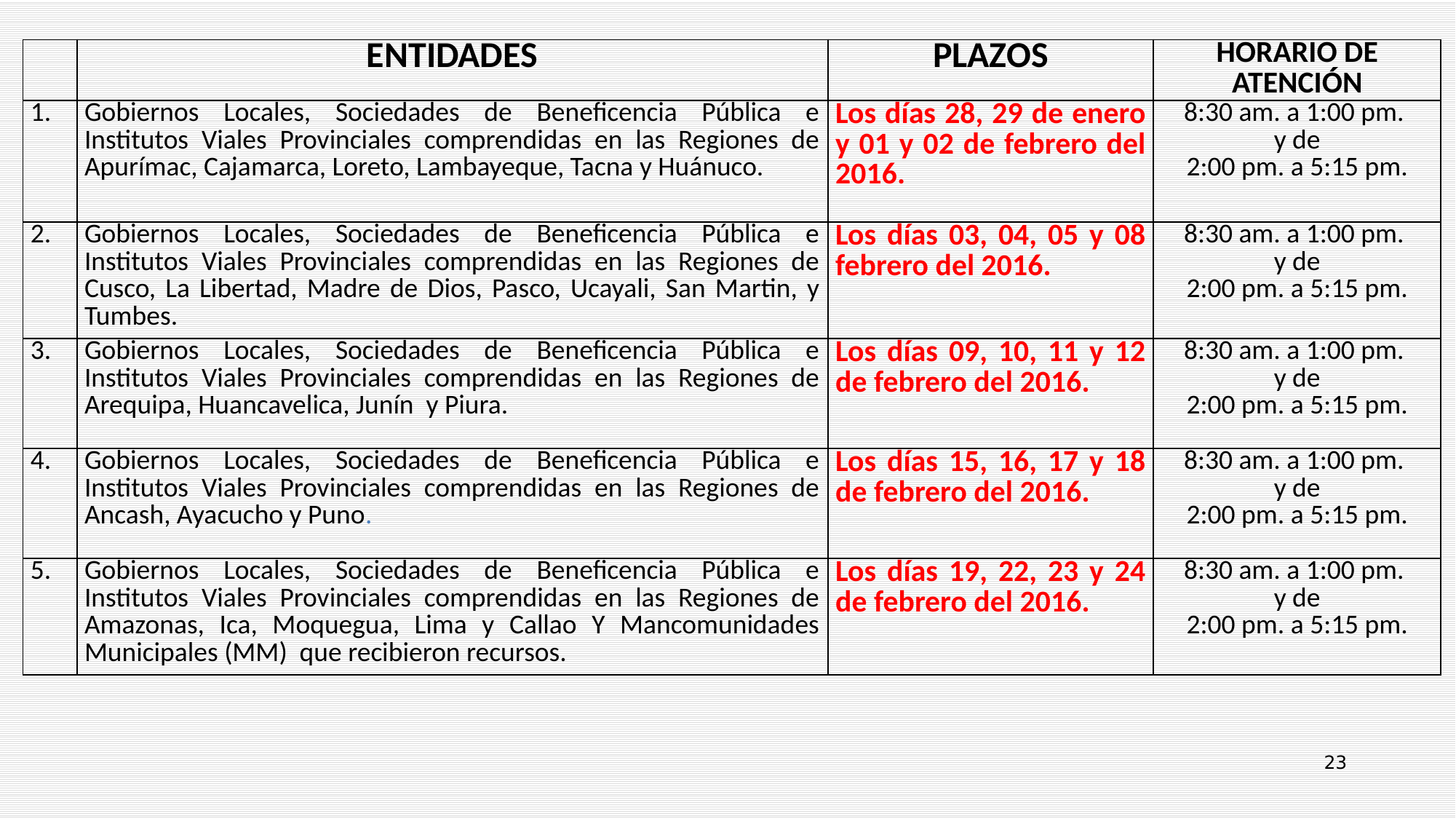

|  | ENTIDADES | PLAZOS | HORARIO DE ATENCIÓN |
| --- | --- | --- | --- |
| 1. | Gobiernos Locales, Sociedades de Beneficencia Pública e Institutos Viales Provinciales comprendidas en las Regiones de Apurímac, Cajamarca, Loreto, Lambayeque, Tacna y Huánuco. | Los días 28, 29 de enero y 01 y 02 de febrero del 2016. | 8:30 am. a 1:00 pm. y de 2:00 pm. a 5:15 pm. |
| 2. | Gobiernos Locales, Sociedades de Beneficencia Pública e Institutos Viales Provinciales comprendidas en las Regiones de Cusco, La Libertad, Madre de Dios, Pasco, Ucayali, San Martin, y Tumbes. | Los días 03, 04, 05 y 08 febrero del 2016. | 8:30 am. a 1:00 pm. y de 2:00 pm. a 5:15 pm. |
| 3. | Gobiernos Locales, Sociedades de Beneficencia Pública e Institutos Viales Provinciales comprendidas en las Regiones de Arequipa, Huancavelica, Junín y Piura. | Los días 09, 10, 11 y 12 de febrero del 2016. | 8:30 am. a 1:00 pm. y de 2:00 pm. a 5:15 pm. |
| 4. | Gobiernos Locales, Sociedades de Beneficencia Pública e Institutos Viales Provinciales comprendidas en las Regiones de Ancash, Ayacucho y Puno. | Los días 15, 16, 17 y 18 de febrero del 2016. | 8:30 am. a 1:00 pm. y de 2:00 pm. a 5:15 pm. |
| 5. | Gobiernos Locales, Sociedades de Beneficencia Pública e Institutos Viales Provinciales comprendidas en las Regiones de Amazonas, Ica, Moquegua, Lima y Callao Y Mancomunidades Municipales (MM) que recibieron recursos. | Los días 19, 22, 23 y 24 de febrero del 2016. | 8:30 am. a 1:00 pm. y de 2:00 pm. a 5:15 pm. |
23